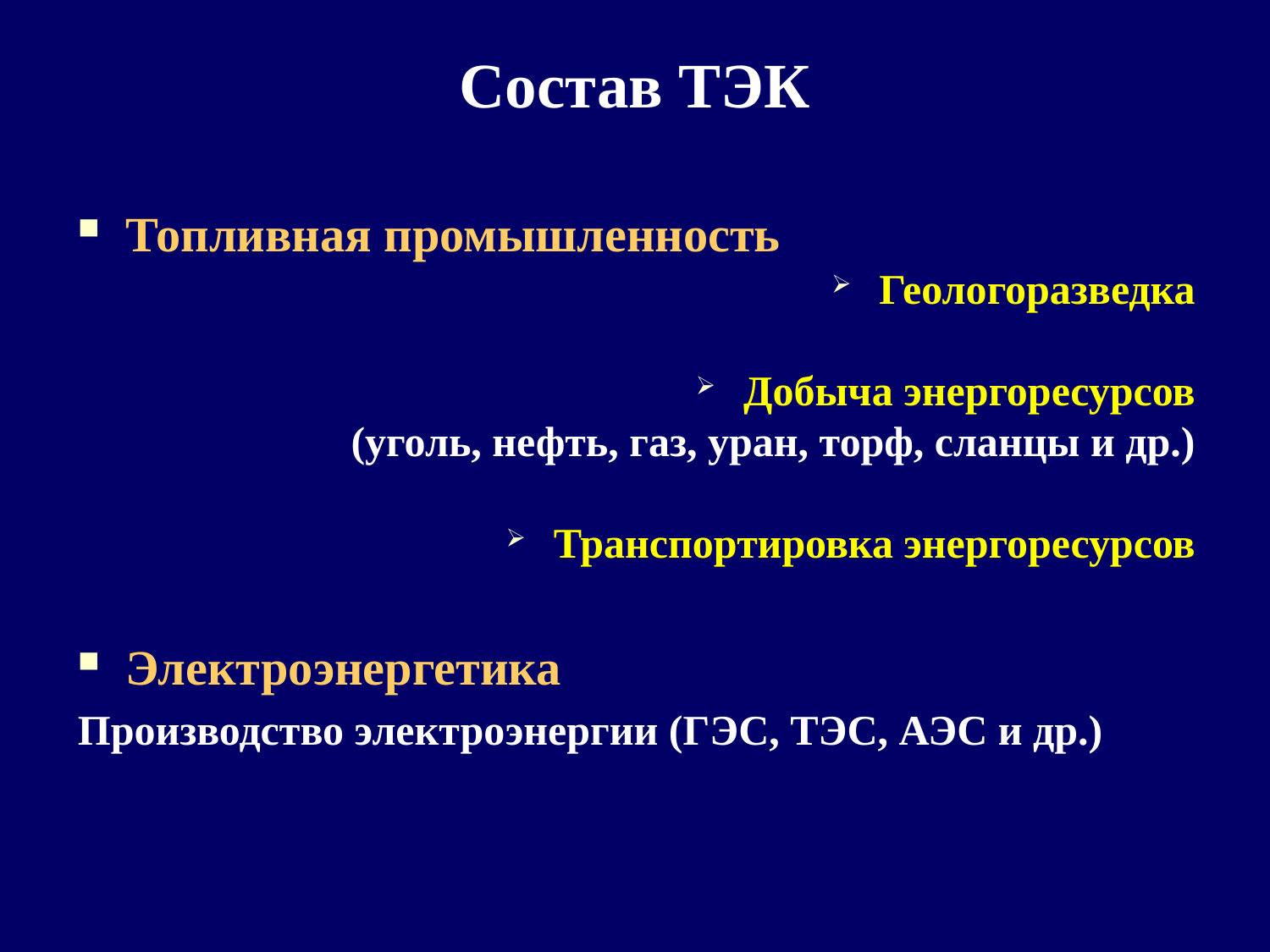

# Состав ТЭК
Топливная промышленность
Геологоразведка

Добыча энергоресурсов
 (уголь, нефть, газ, уран, торф, сланцы и др.)

Транспортировка энергоресурсов

Электроэнергетика
Производство электроэнергии (ГЭС, ТЭС, АЭС и др.)